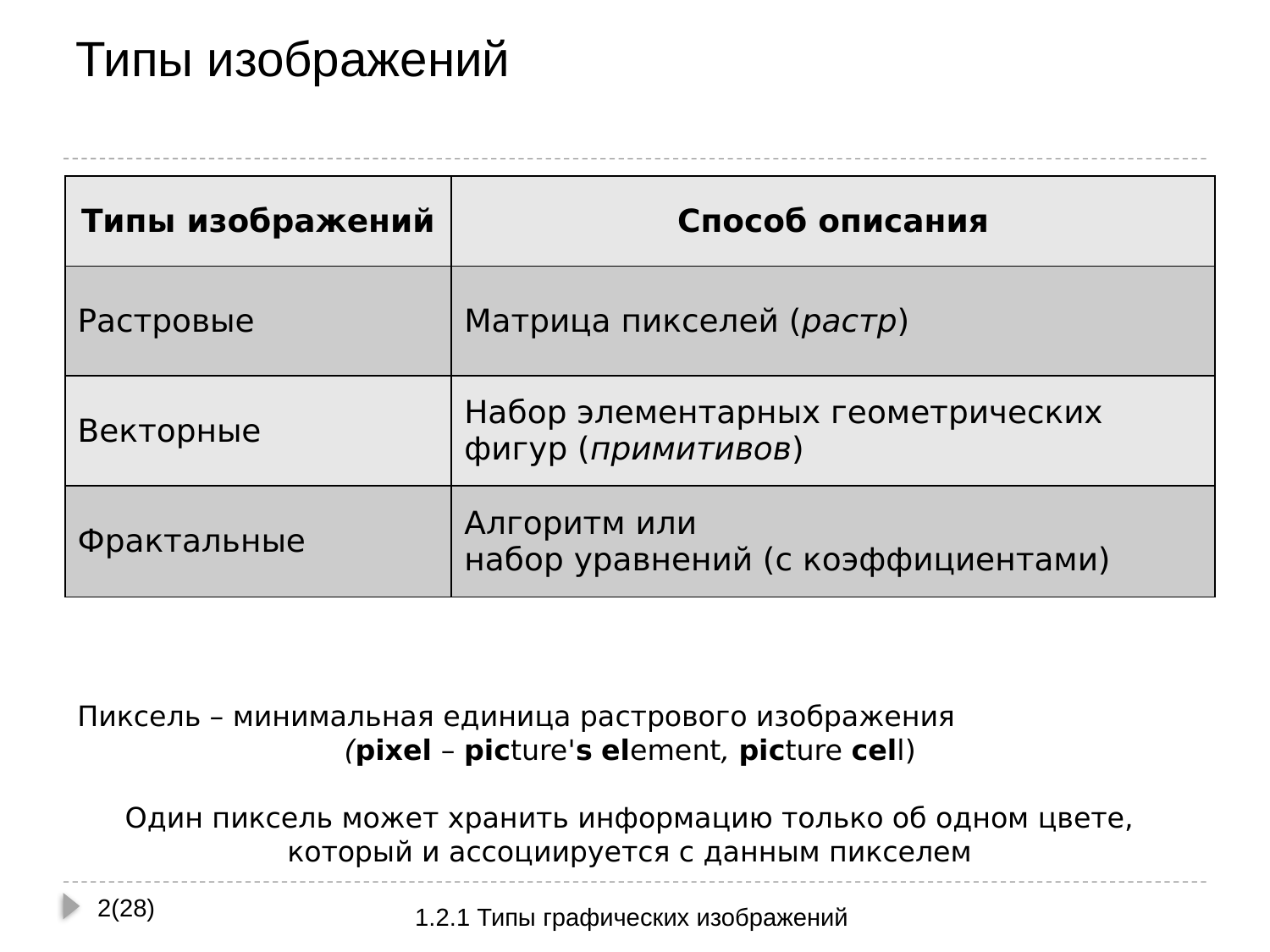

# Типы изображений
| Типы изображений | Способ описания |
| --- | --- |
| Растровые | Матрица пикселей (растр) |
| Векторные | Набор элементарных геометрических фигур (примитивов) |
| Фрактальные | Алгоритм или набор уравнений (с коэффициентами) |
Пиксель – минимальная единица растрового изображения
(pixel – picture's element, picture cell)

Один пиксель может хранить информацию только об одном цвете, который и ассоциируется с данным пикселем
2(28)
1.2.1 Типы графических изображений